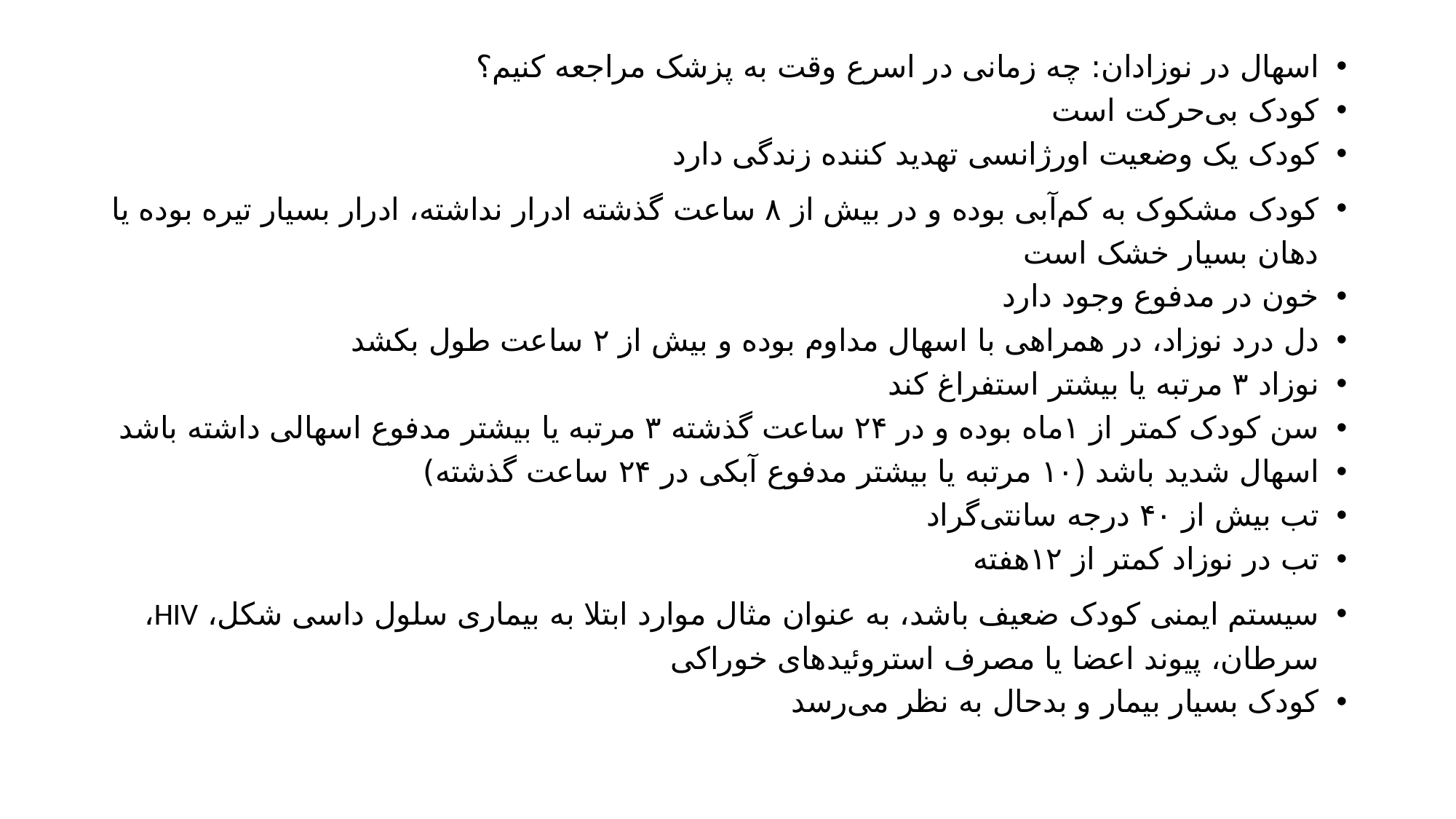

اسهال در نوزادان: چه زمانی در اسرع وقت به پزشک مراجعه کنیم؟
کودک بی‌حرکت است
کودک یک وضعیت اورژانسی تهدید کننده زندگی دارد
کودک مشکوک به کم‌آبی بوده و در بیش از ۸ ساعت گذشته ادرار نداشته، ادرار بسیار تیره بوده یا دهان بسیار خشک است
خون در مدفوع وجود دارد
دل درد نوزاد، در همراهی با اسهال مداوم بوده و بیش از ۲ ساعت طول بکشد
نوزاد ۳ مرتبه یا بیشتر استفراغ کند
سن کودک کمتر از ۱ماه بوده و در ۲۴ ساعت گذشته ۳ مرتبه یا بیشتر مدفوع اسهالی داشته باشد
اسهال شدید باشد (۱۰ مرتبه یا بیشتر مدفوع آبکی در ۲۴ ساعت گذشته)
تب بیش از ۴۰ درجه سانتی‌گراد
تب در نوزاد کمتر از ۱۲هفته
سیستم ایمنی کودک ضعیف باشد، به عنوان مثال موارد ابتلا به بیماری سلول داسی شکل، HIV، سرطان، پیوند اعضا یا مصرف استروئیدهای خوراکی
کودک بسیار بیمار و بدحال به نظر می‌رسد